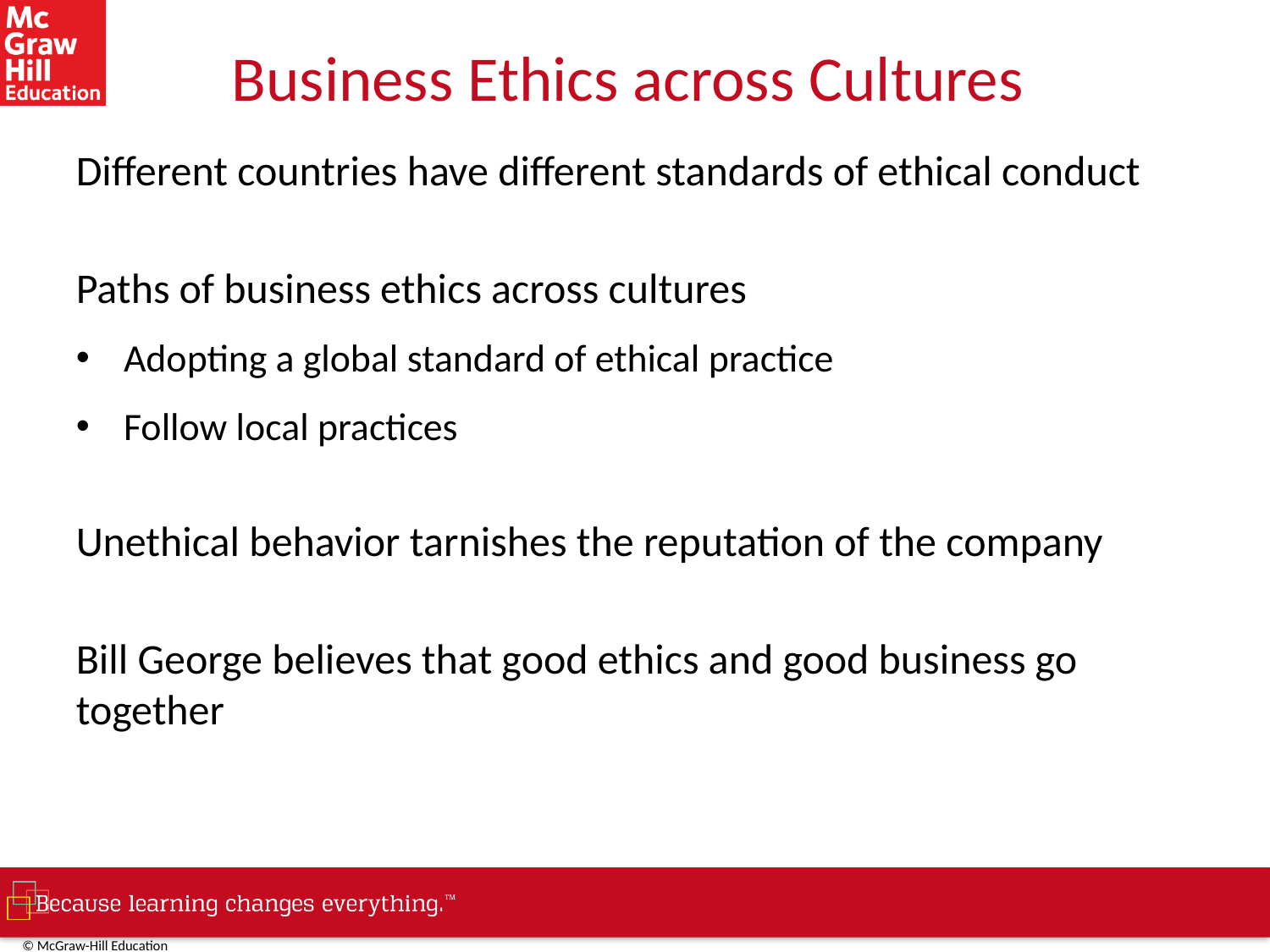

# Business Ethics across Cultures
Different countries have different standards of ethical conduct

Paths of business ethics across cultures
Adopting a global standard of ethical practice
Follow local practices

Unethical behavior tarnishes the reputation of the company

Bill George believes that good ethics and good business go together